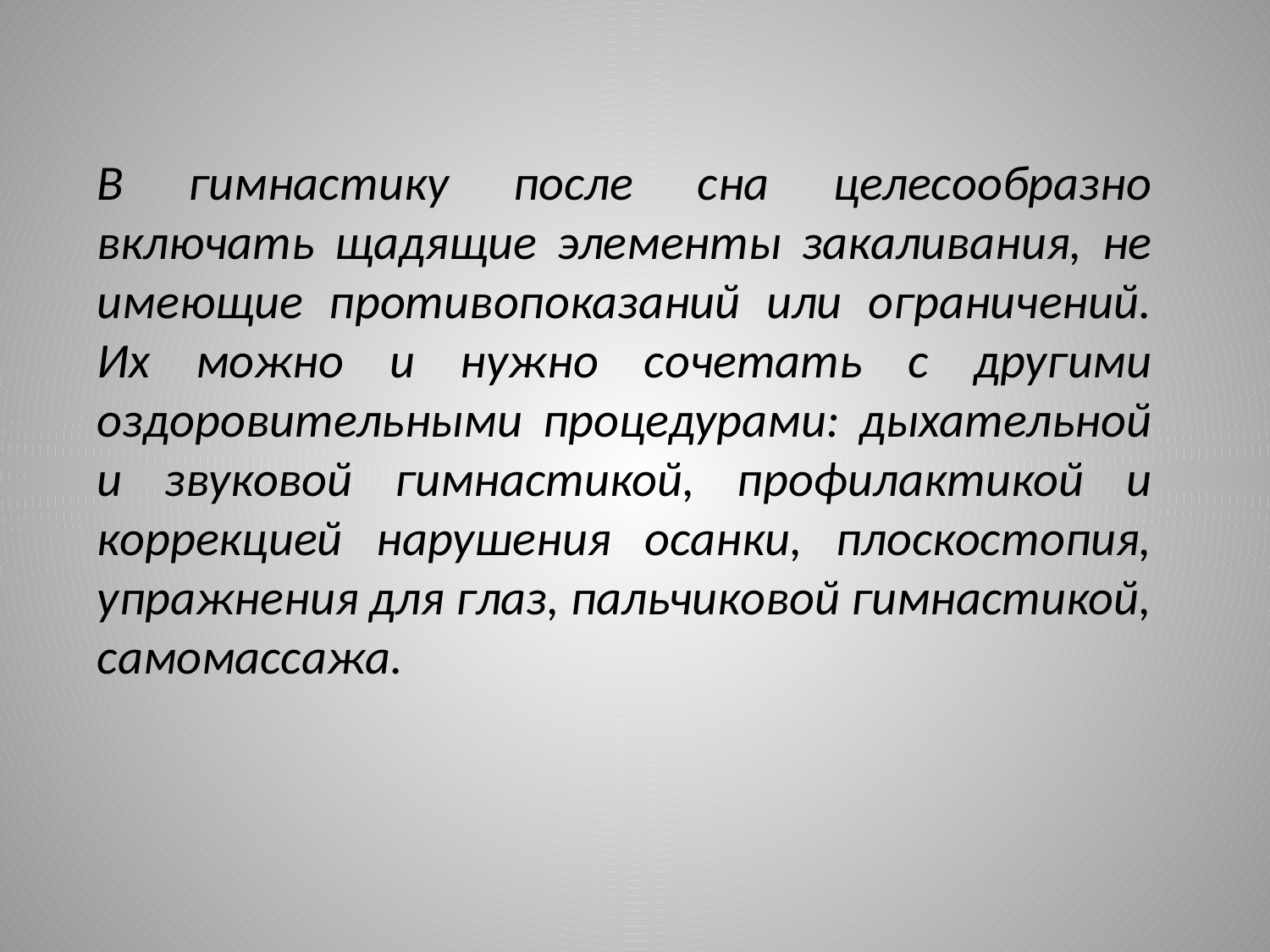

В гимнастику после сна целесообразно включать щадящие элементы закаливания, не имеющие противопоказаний или ограничений. Их можно и нужно сочетать с другими оздоровительными процедурами: дыхательной и звуковой гимнастикой, профилактикой и коррекцией нарушения осанки, плоскостопия, упражнения для глаз, пальчиковой гимнастикой, самомассажа.